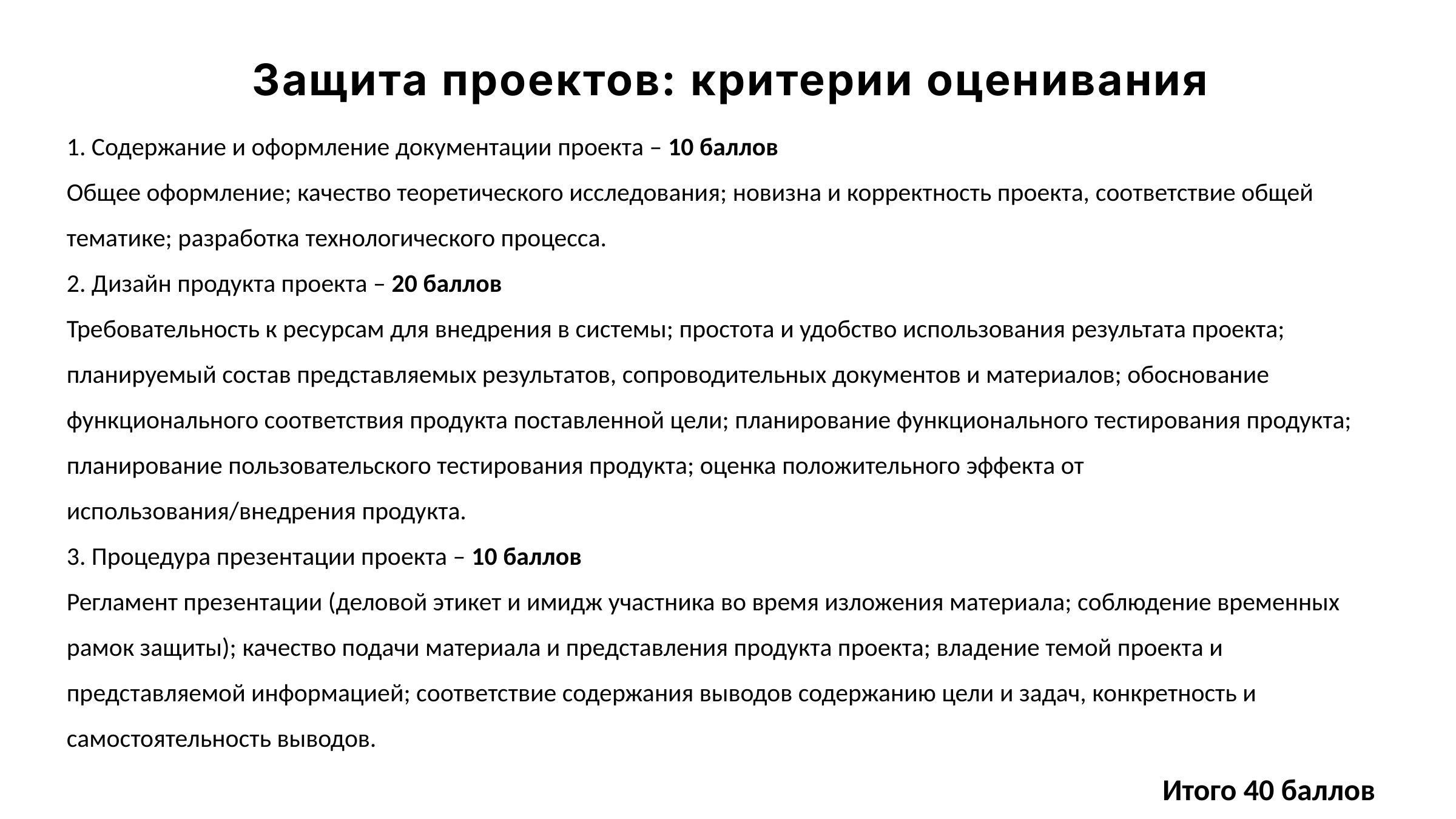

Защита проектов: критерии оценивания
1. Содержание и оформление документации проекта – 10 баллов
Общее оформление; качество теоретического исследования; новизна и корректность проекта, соответствие общей тематике; разработка технологического процесса.
2. Дизайн продукта проекта – 20 баллов
Требовательность к ресурсам для внедрения в системы; простота и удобство использования результата проекта; планируемый состав представляемых результатов, сопроводительных документов и материалов; обоснование функционального соответствия продукта поставленной цели; планирование функционального тестирования продукта; планирование пользовательского тестирования продукта; оценка положительного эффекта от использования/внедрения продукта.
3. Процедура презентации проекта – 10 баллов
Регламент презентации (деловой этикет и имидж участника во время изложения материала; соблюдение временных рамок защиты); качество подачи материала и представления продукта проекта; владение темой проекта и представляемой информацией; соответствие содержания выводов содержанию цели и задач, конкретность и самостоятельность выводов.
Итого 40 баллов